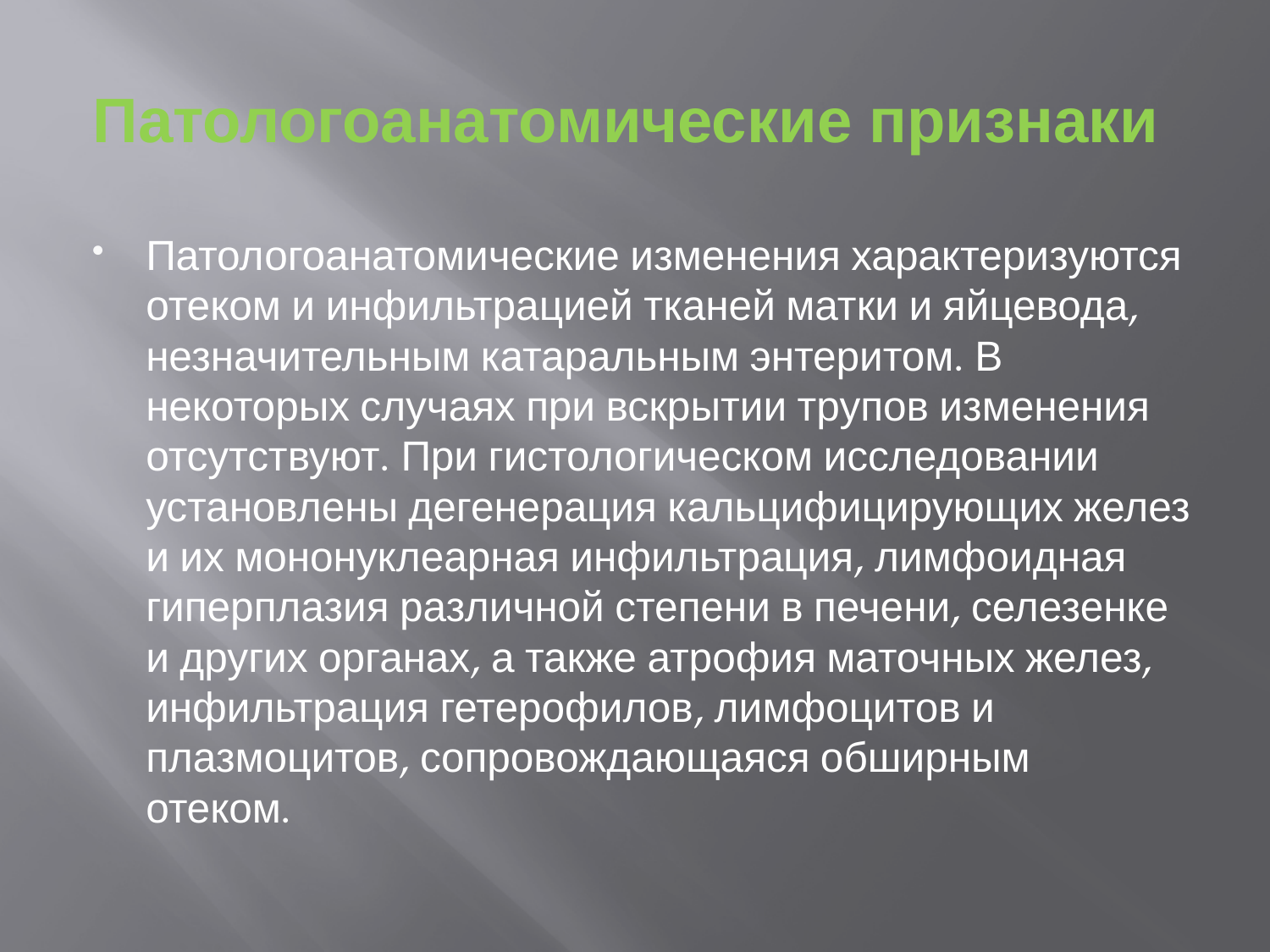

# Патологоанатомические признаки
Патологоанатомические изменения характеризуются отеком и инфильтрацией тканей матки и яйцевода, незначительным катаральным энтеритом. В некоторых случаях при вскрытии трупов изменения отсутствуют. При гистологическом исследовании установлены дегенерация кальцифицирующих желез и их мононуклеарная инфильтрация, лимфоидная гиперплазия различной степени в печени, селезенке и других органах, а также атрофия маточных желез, инфильтрация гетерофилов, лимфоцитов и плазмоцитов, сопровождающаяся обширным отеком.